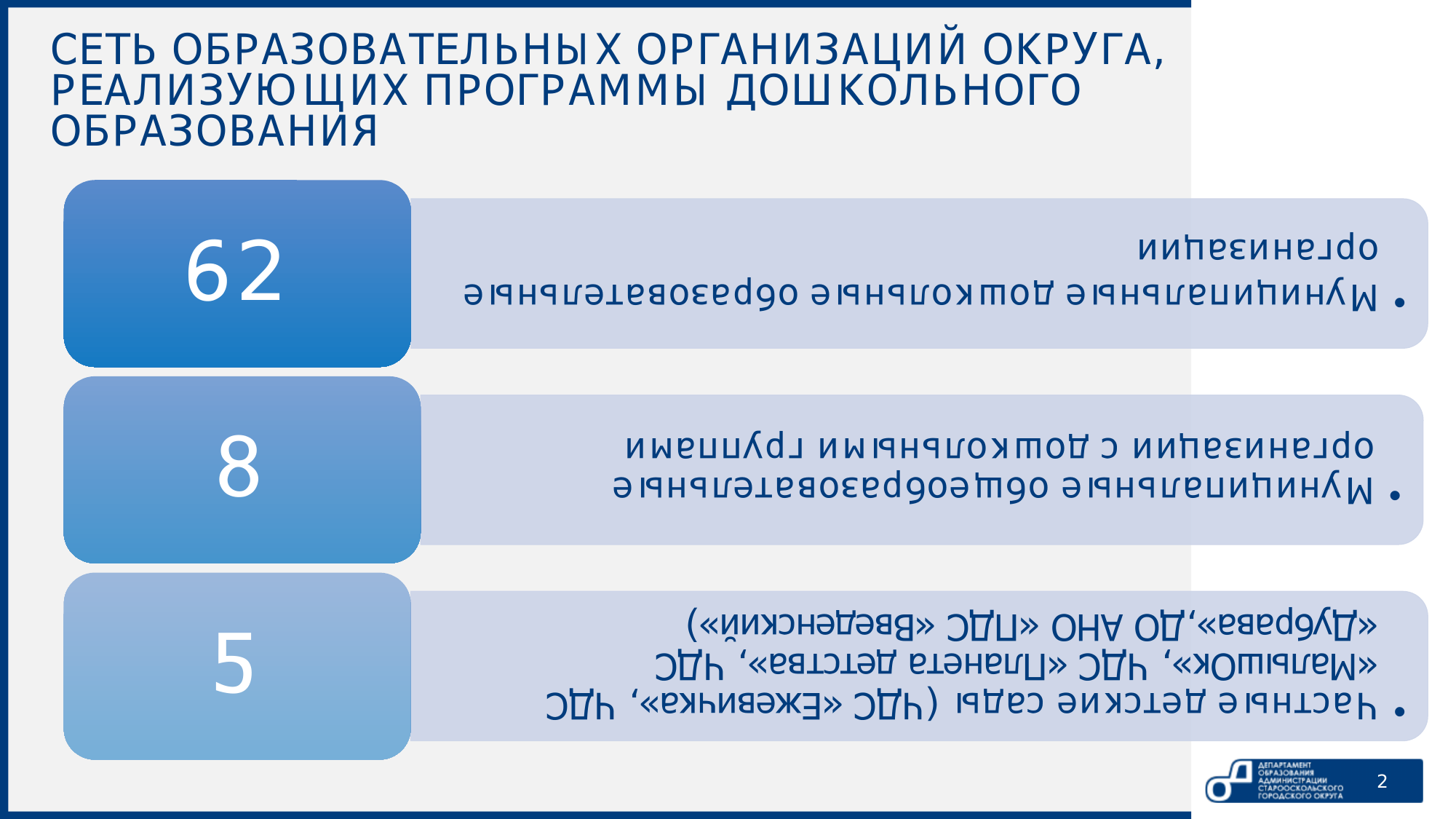

# Сеть образовательных организаций округа, РеАЛИЗУЮЩИХ программы дошкольного образования
Муниципальные дошкольные образовательные организации
62
Муниципальные общеобразовательные организации с дошкольными группами
8
Частные детские сады (ЧДС «Ежевичка», ЧДС «МалышОк», ЧДС «Планета детства», ЧДС «Дубрава»,ДО АНО «ПДС «Введенский»)
5
2